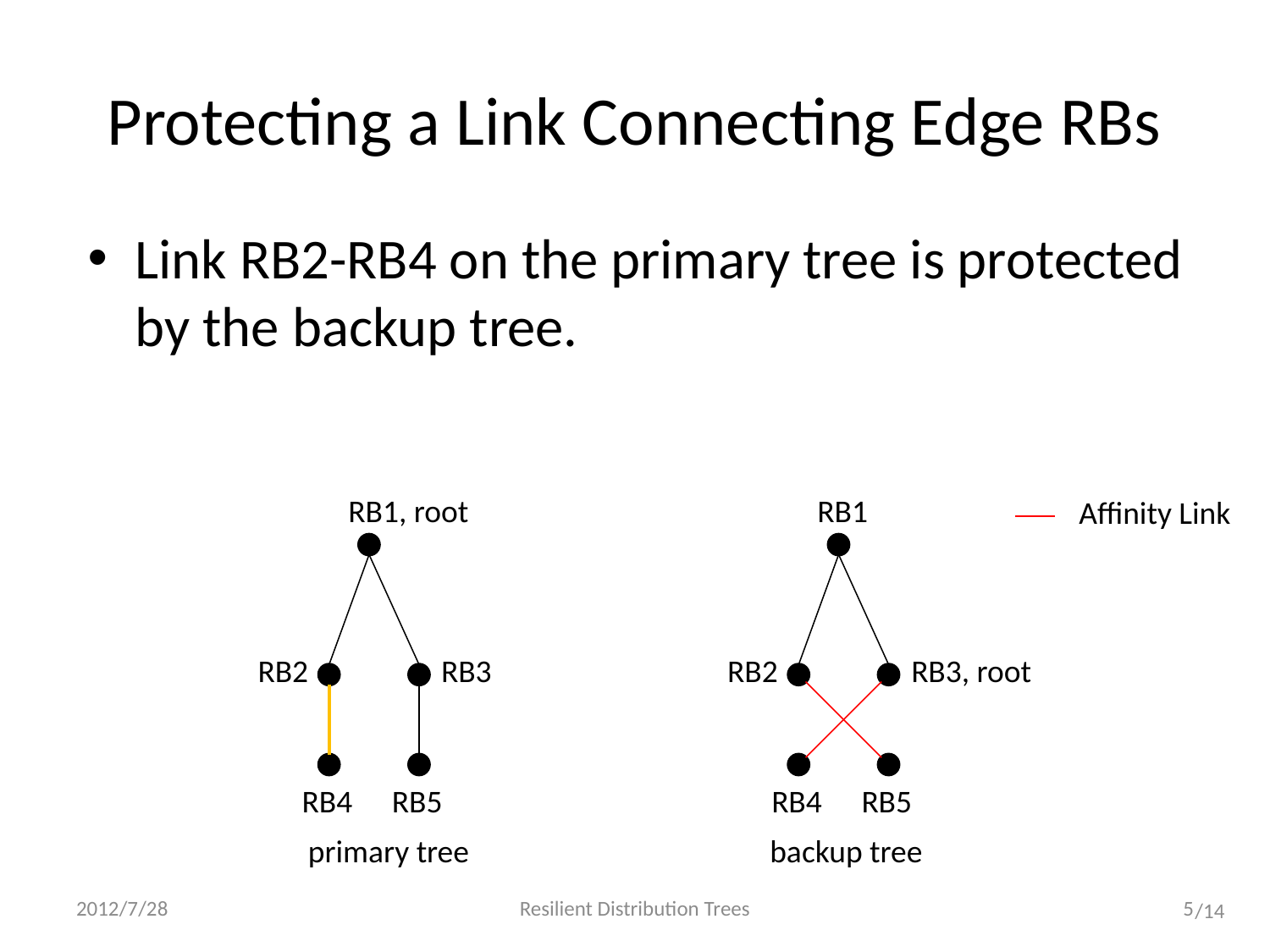

# Protecting a Link Connecting Edge RBs
Link RB2-RB4 on the primary tree is protected by the backup tree.
RB1, root
RB1
Affinity Link

RB2
RB3
RB2
RB3, root

RB4
RB5
RB4
RB5
primary tree
backup tree
2012/7/28
Resilient Distribution Trees
5